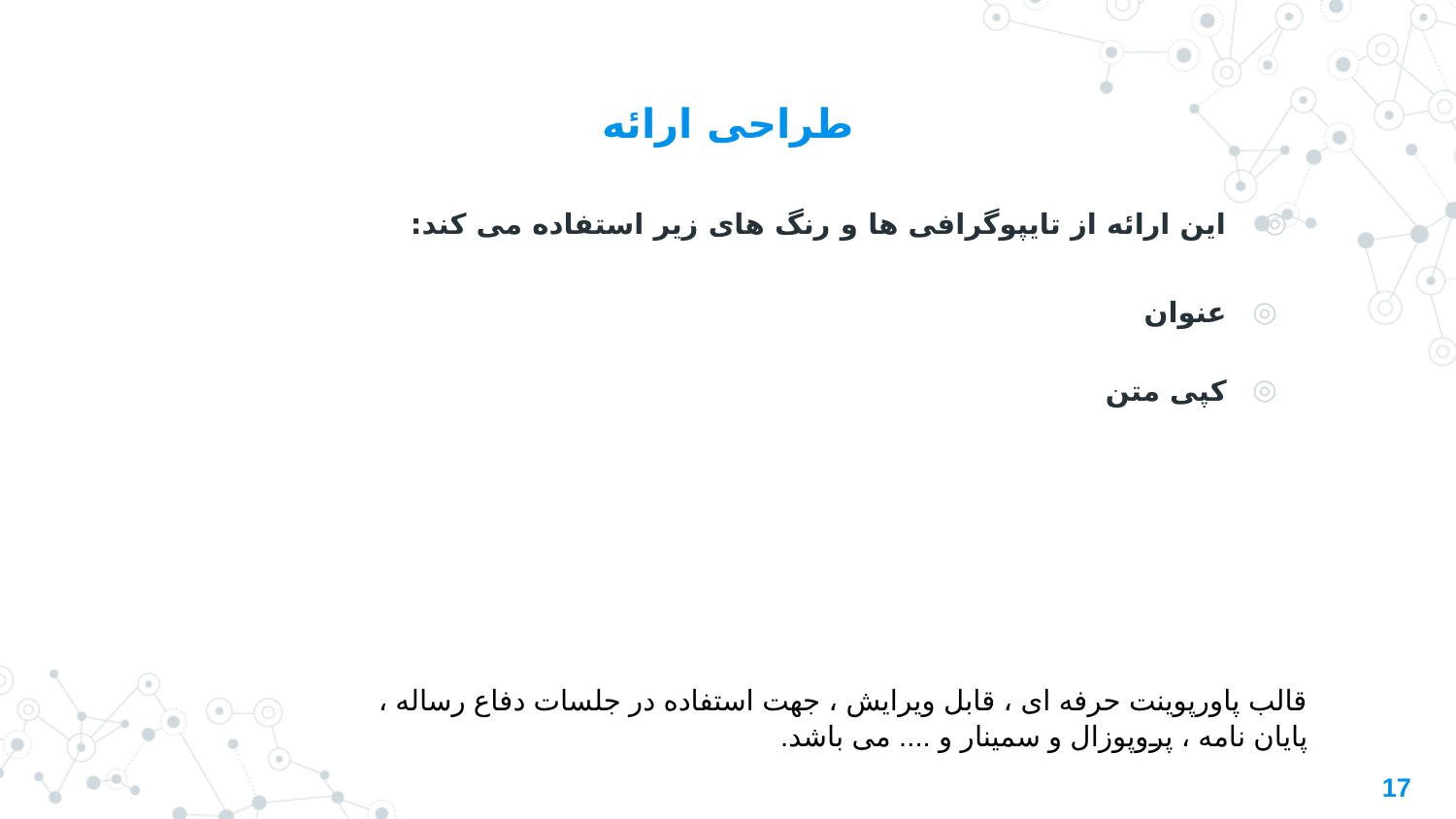

# طراحی ارائه
این ارائه از تایپوگرافی ها و رنگ های زیر استفاده می کند:

عنوان

کپی متن

قالب پاورپوينت حرفه ای ، قابل ویرایش ، جهت استفاده در جلسات دفاع رساله ، پایان نامه ، پروپوزال و سمینار و .... می باشد.

17